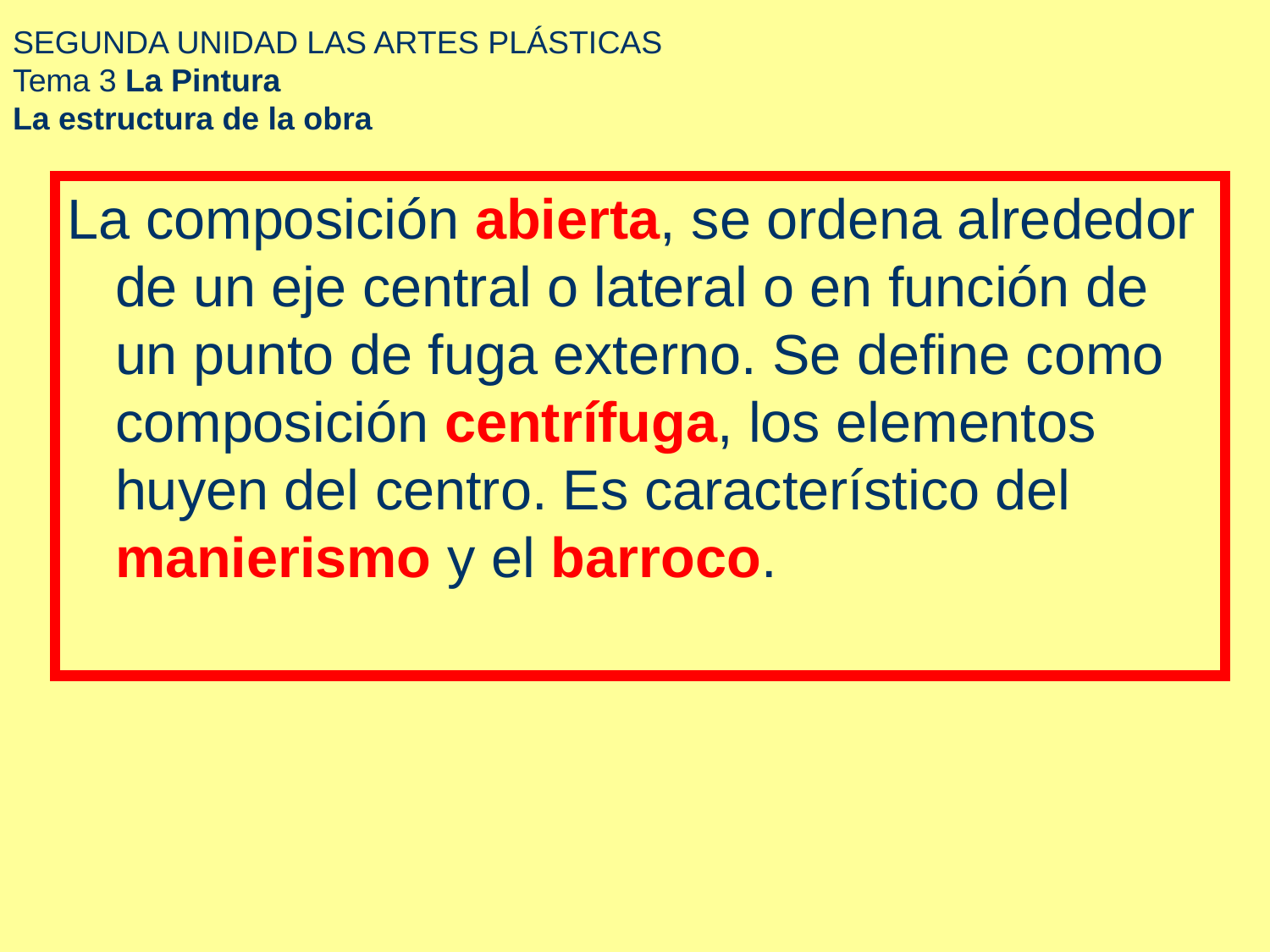

# SEGUNDA UNIDAD LAS ARTES PLÁSTICAS Tema 3 La Pintura La estructura de la obra
La composición abierta, se ordena alrededor de un eje central o lateral o en función de un punto de fuga externo. Se define como composición centrífuga, los elementos huyen del centro. Es característico del manierismo y el barroco.